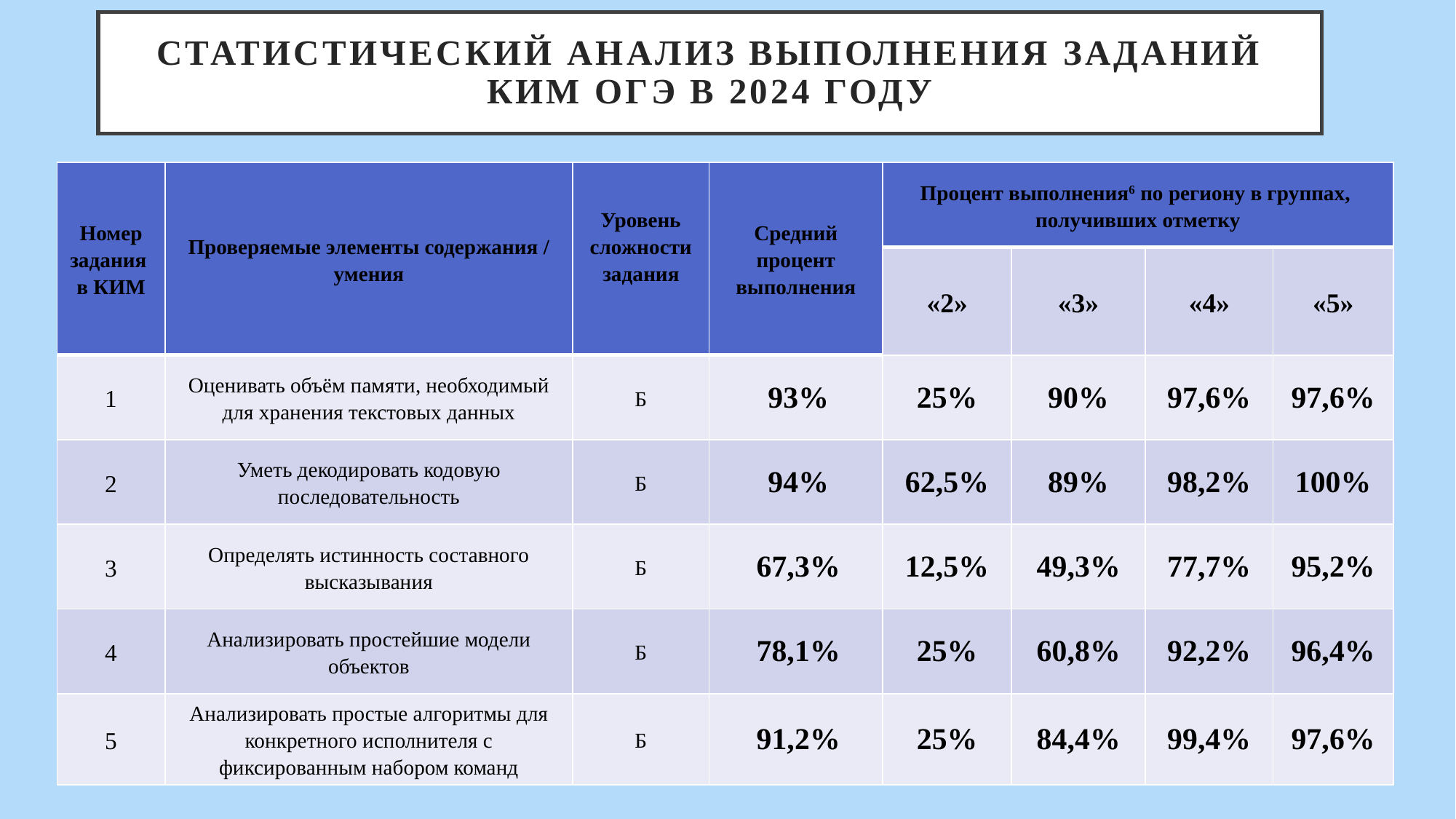

# Статистический анализ выполнения заданий КИМ ОГЭ в 2024 году
| Номер задания в КИМ | Проверяемые элементы содержания / умения | Уровень сложности задания | Средний процент выполнения | Процент выполнения6 по региону в группах, получивших отметку |  |  |  |
| --- | --- | --- | --- | --- | --- | --- | --- |
|  |  |  |  | «2» | «3» | «4» | «5» |
| 1 | Оценивать объём памяти, необходимый для хранения текстовых данных | Б | 93% | 25% | 90% | 97,6% | 97,6% |
| 2 | Уметь декодировать кодовую последовательность | Б | 94% | 62,5% | 89% | 98,2% | 100% |
| 3 | Определять истинность составного высказывания | Б | 67,3% | 12,5% | 49,3% | 77,7% | 95,2% |
| 4 | Анализировать простейшие модели объектов | Б | 78,1% | 25% | 60,8% | 92,2% | 96,4% |
| 5 | Анализировать простые алгоритмы для конкретного исполнителя с фиксированным набором команд | Б | 91,2% | 25% | 84,4% | 99,4% | 97,6% |